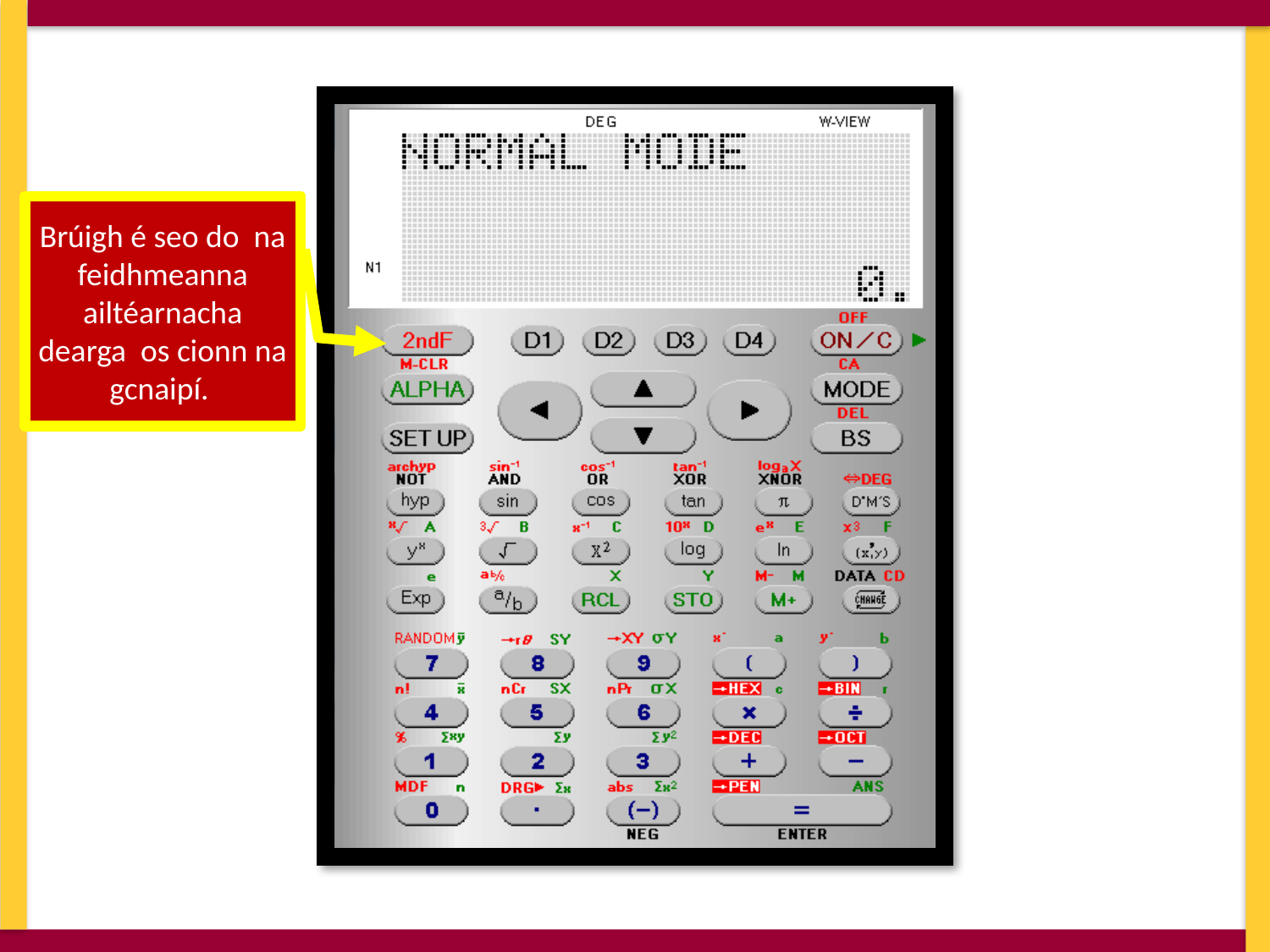

Brúigh é seo do  na feidhmeanna ailtéarnacha dearga  os cionn na gcnaipí.